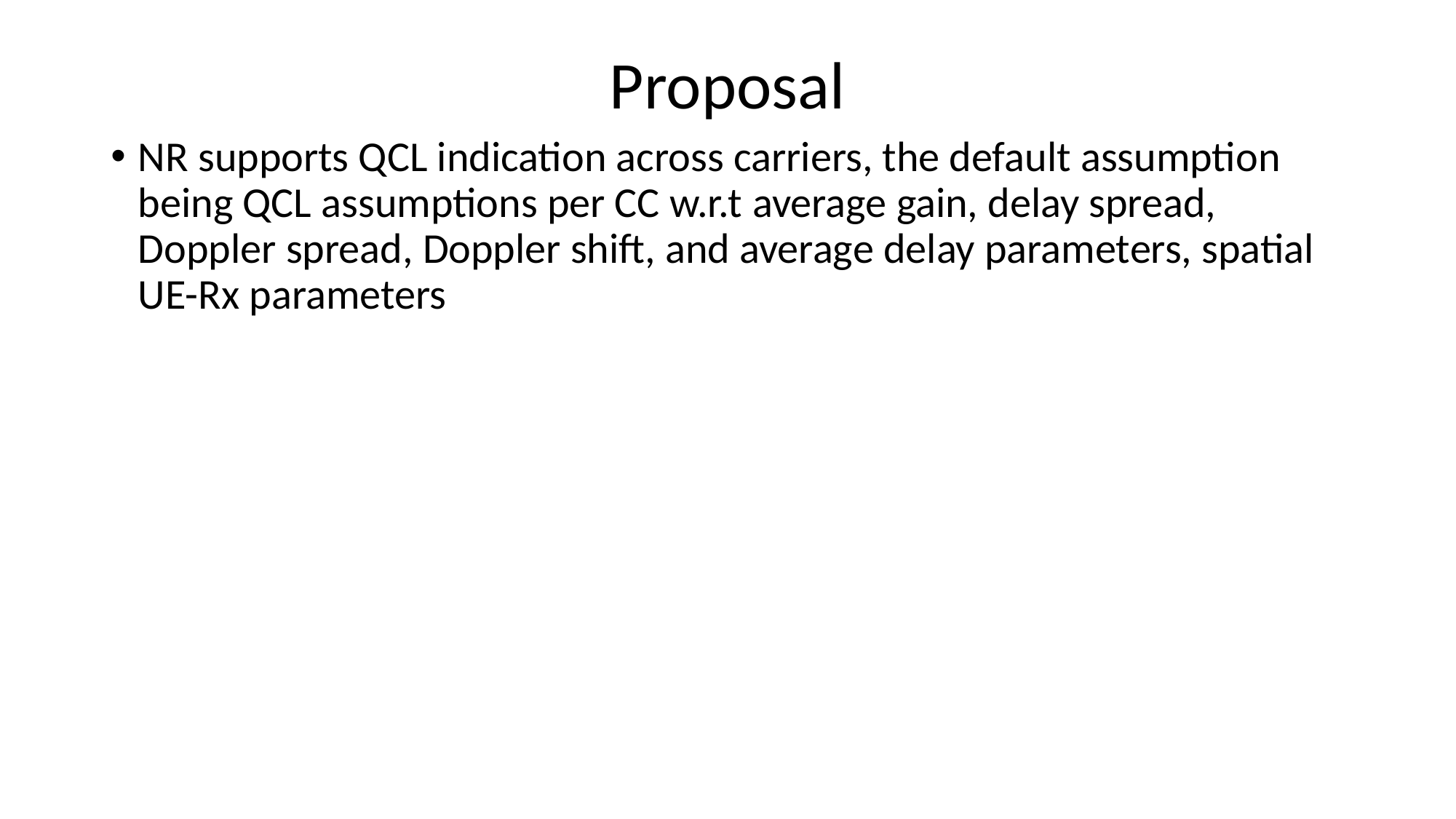

# Proposal
NR supports QCL indication across carriers, the default assumption being QCL assumptions per CC w.r.t average gain, delay spread, Doppler spread, Doppler shift, and average delay parameters, spatial UE-Rx parameters